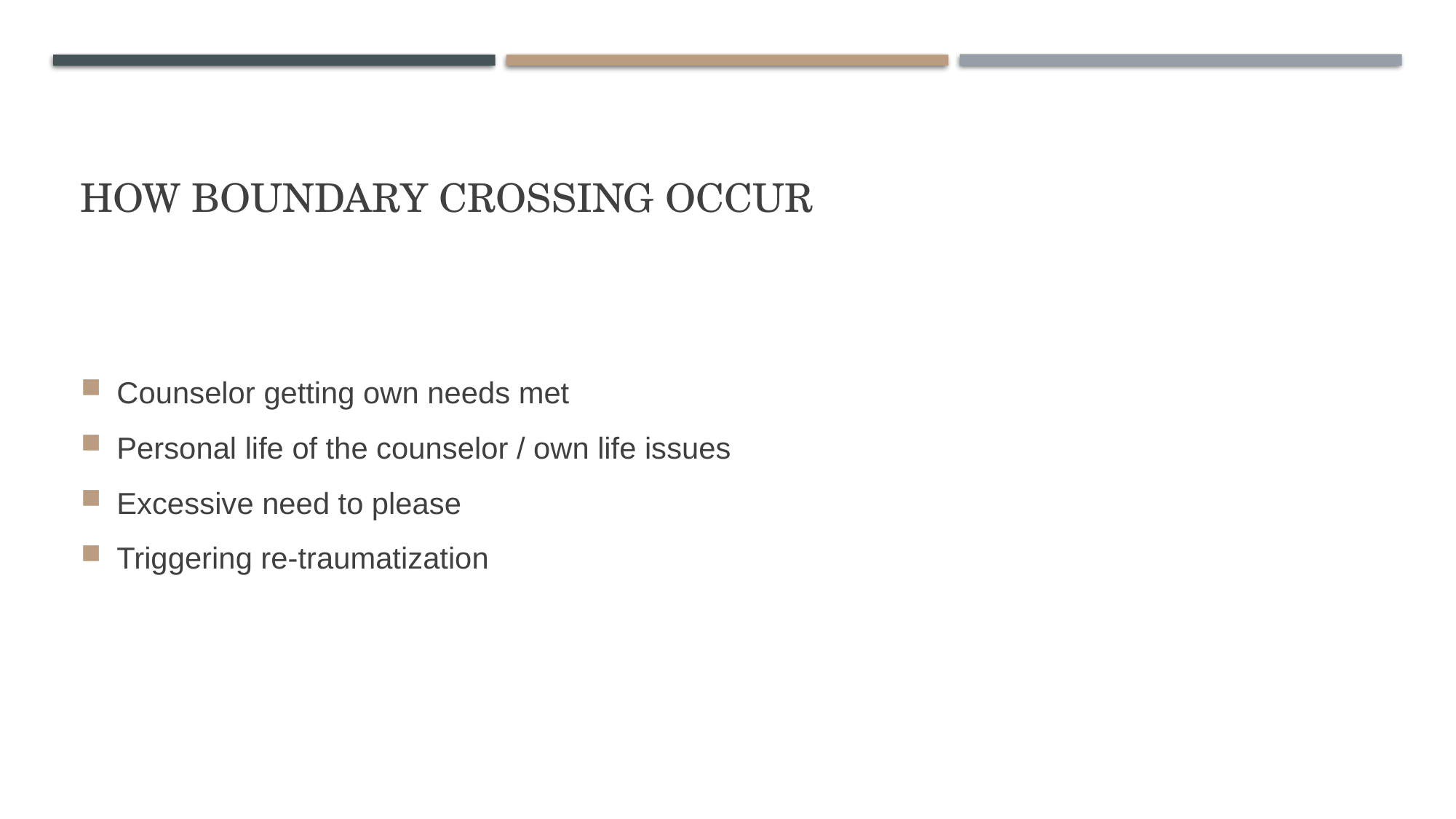

# How boundary crossing occur
Counselor getting own needs met
Personal life of the counselor / own life issues
Excessive need to please
Triggering re-traumatization